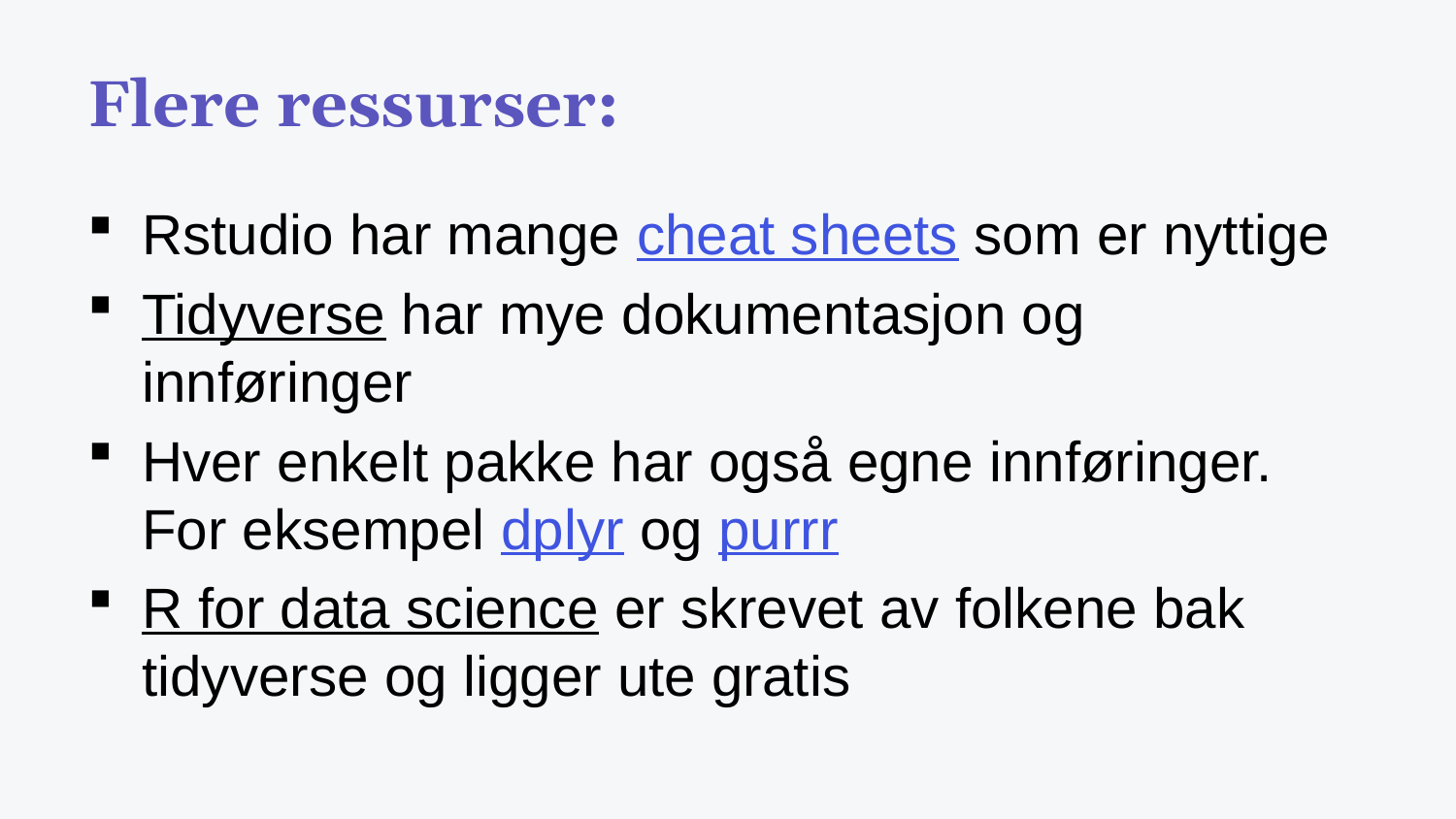

# Flere ressurser:
Rstudio har mange cheat sheets som er nyttige
Tidyverse har mye dokumentasjon og innføringer
Hver enkelt pakke har også egne innføringer. For eksempel dplyr og purrr
R for data science er skrevet av folkene bak tidyverse og ligger ute gratis